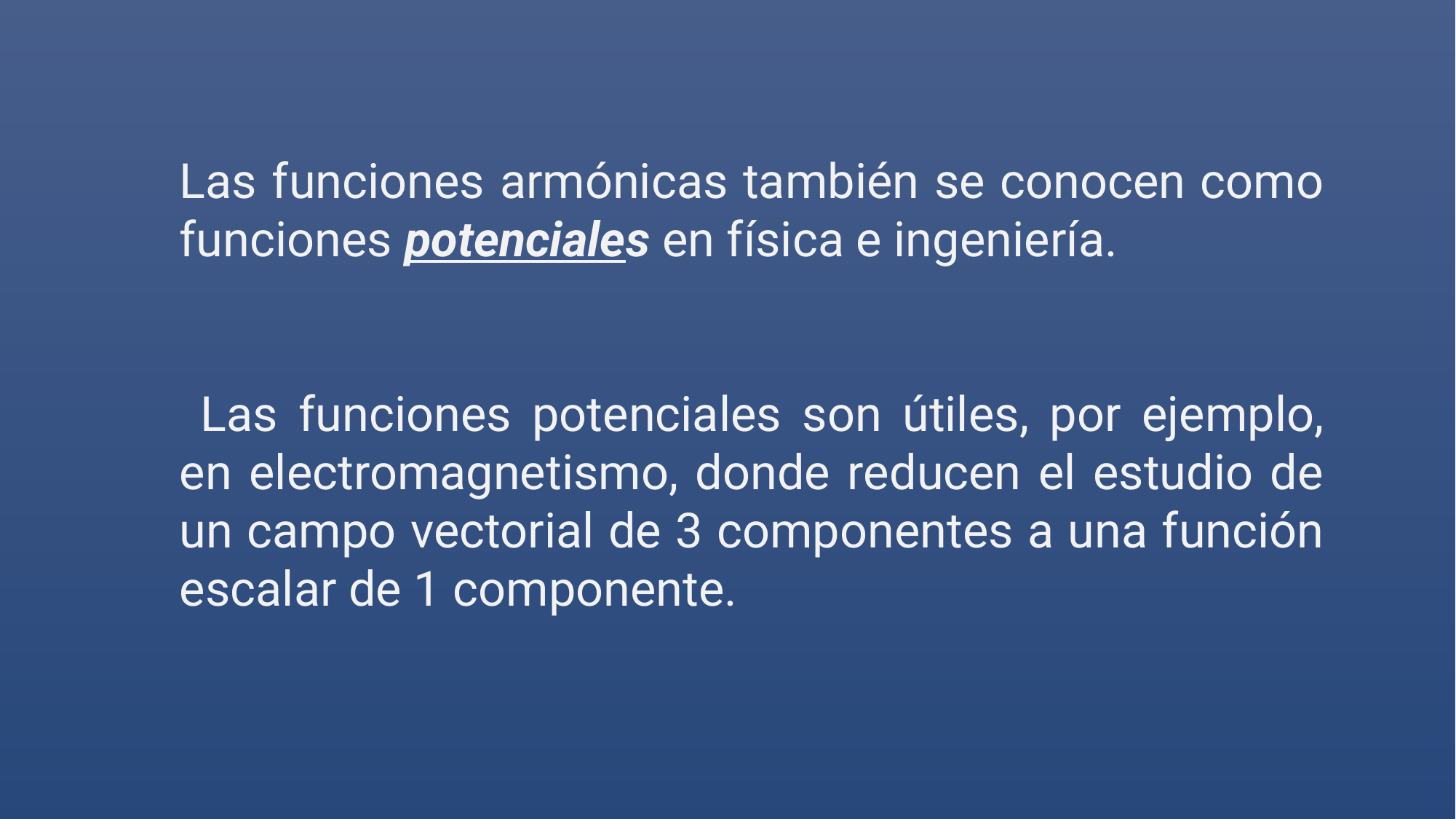

Las funciones armónicas también se conocen como funciones potenciales en física e ingeniería.

 Las funciones potenciales son útiles, por ejemplo, en electromagnetismo, donde reducen el estudio de un campo vectorial de 3 componentes a una función escalar de 1 componente.